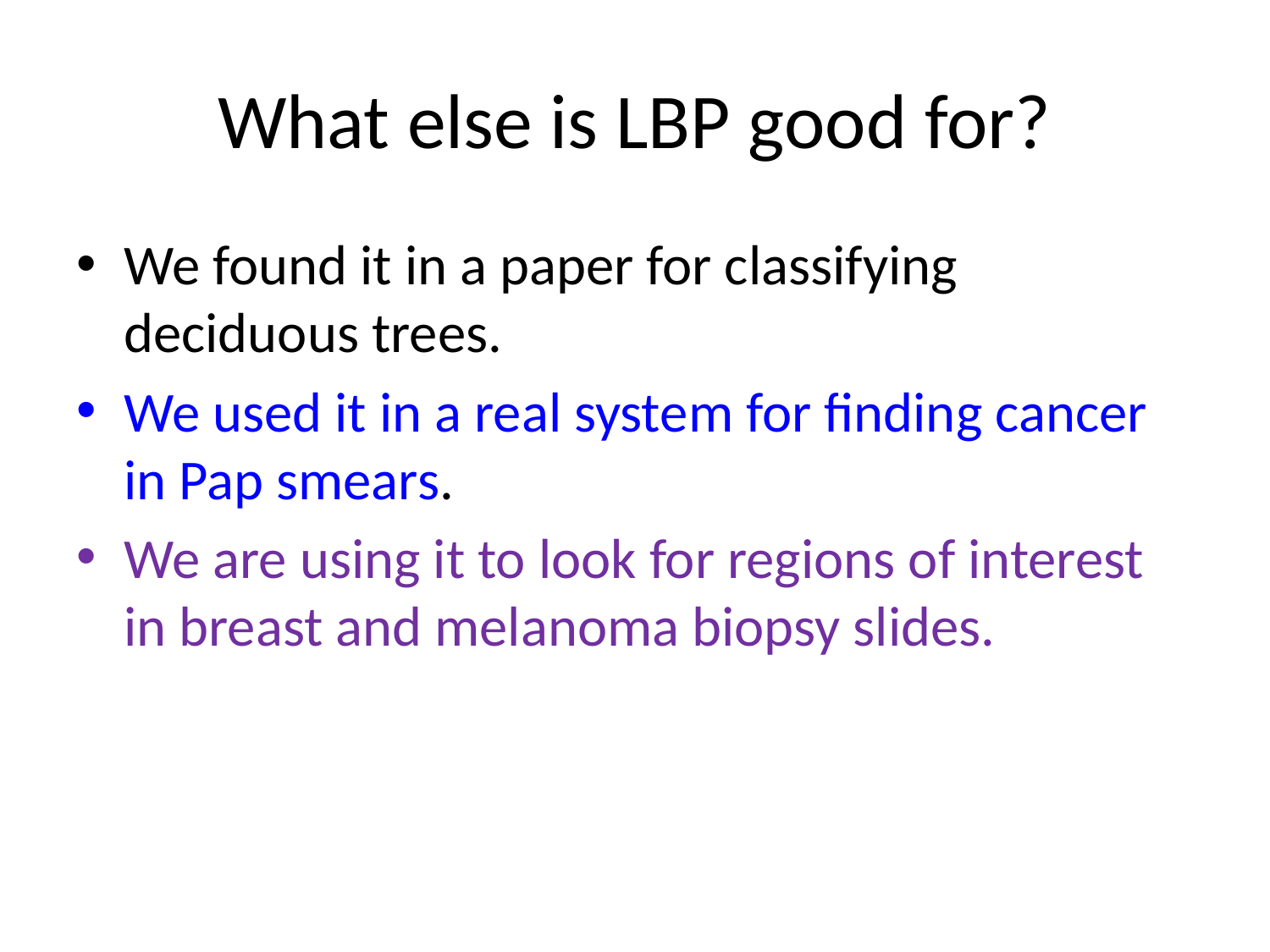

# What else is LBP good for?
We found it in a paper for classifying deciduous trees.
We used it in a real system for finding cancer in Pap smears.
We are using it to look for regions of interest in breast and melanoma biopsy slides.